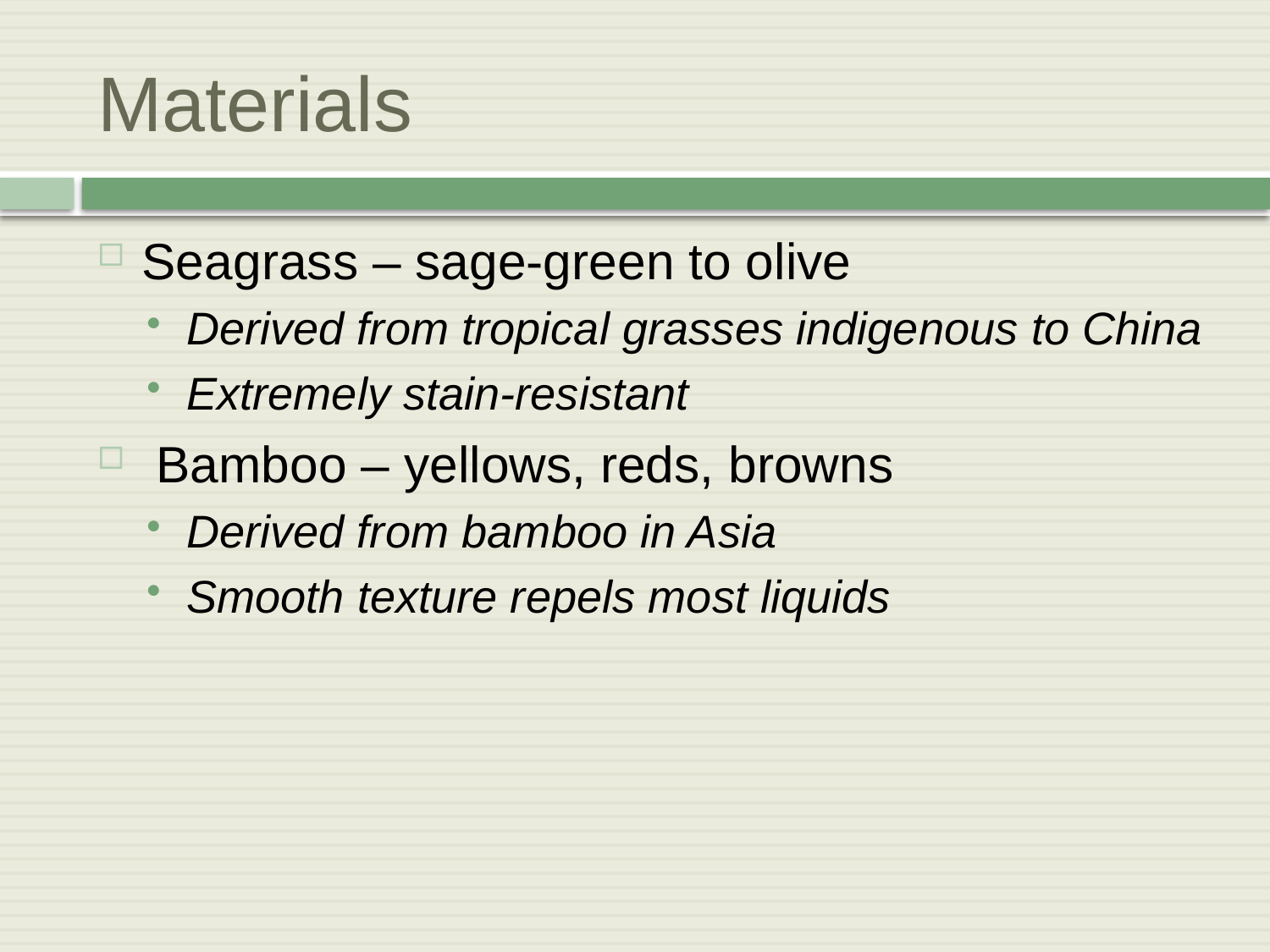

# Materials
Seagrass – sage-green to olive
Derived from tropical grasses indigenous to China
Extremely stain-resistant
 Bamboo – yellows, reds, browns
Derived from bamboo in Asia
Smooth texture repels most liquids